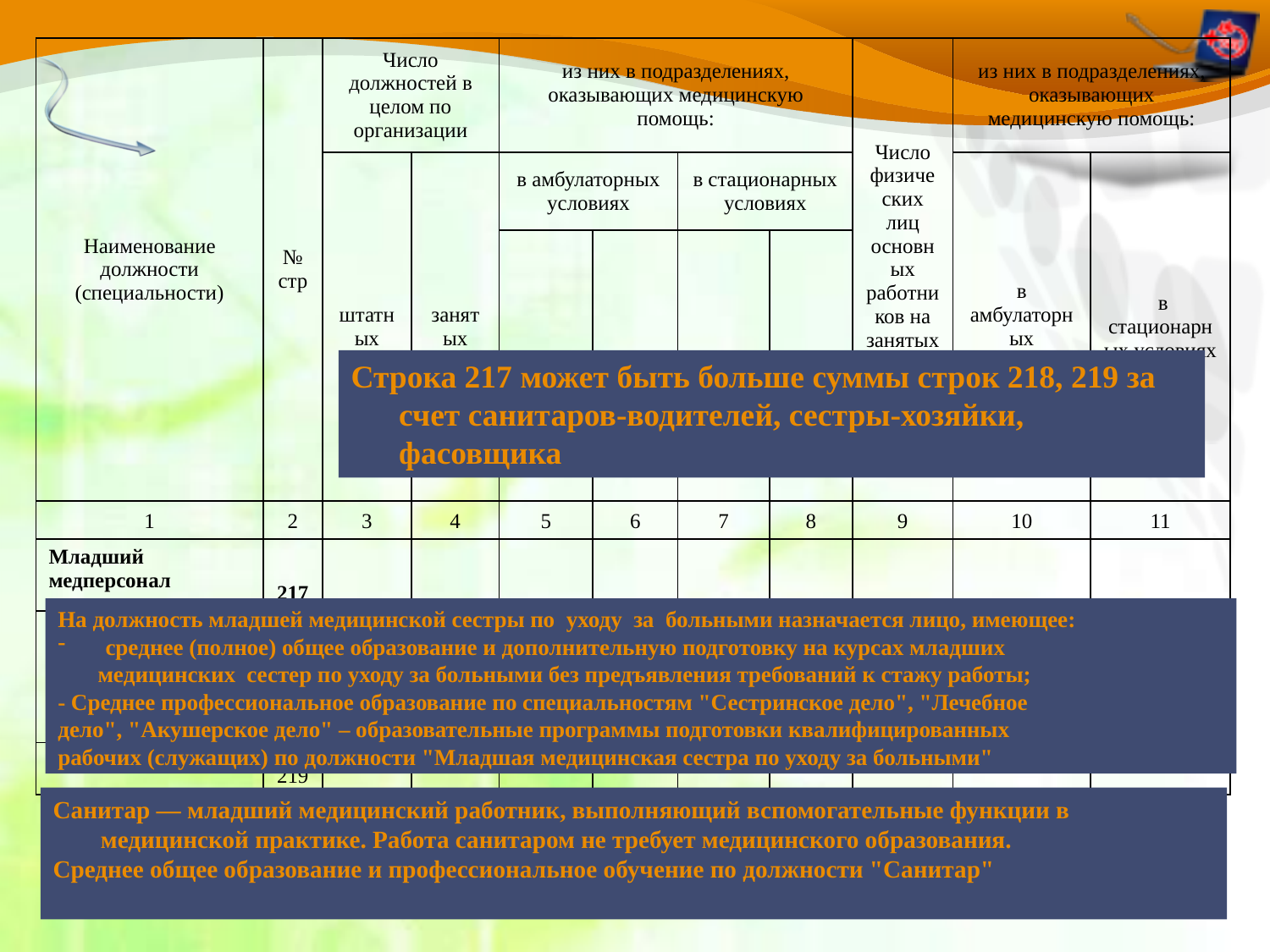

| Наименование должности (специальности) | № стр | Число должностей в целом по организации |  | из них в подразделениях, оказывающих медицинскую помощь: |  |  |  | Число физических лиц основных работников на занятых должностях | из них в подразделениях, оказывающих медицинскую помощь: |  |
| --- | --- | --- | --- | --- | --- | --- | --- | --- | --- | --- |
|  |  | штатных | занятых | в амбулаторных условиях |  | в стационарных условиях |  |  | в амбулаторных условиях | в стационарных условиях |
|  |  |  |  | штатных | занятых | штатных | занятых |  |  |  |
| 1 | 2 | 3 | 4 | 5 | 6 | 7 | 8 | 9 | 10 | 11 |
| Младший медперсонал | 217 |  |  |  |  |  |  |  |  |  |
| из них: младшие медицинские сестры по уходу за больным | 218 |  |  |  |  |  |  |  |  |  |
| санитары | 219 |  |  |  |  |  |  |  |  |  |
Строка 217 может быть больше суммы строк 218, 219 за счет санитаров-водителей, сестры-хозяйки, фасовщика
На должность младшей медицинской сестры по  уходу  за  больными назначается лицо, имеющее:
среднее (полное) общее образование и дополнительную подготовку на курсах младших
       медицинских  сестер по уходу за больными без предъявления требований к стажу работы;
- Среднее профессиональное образование по специальностям "Сестринское дело", "Лечебное
дело", "Акушерское дело" – образовательные программы подготовки квалифицированных
рабочих (служащих) по должности "Младшая медицинская сестра по уходу за больными"
Санитар — младший медицинский работник, выполняющий вспомогательные функции в медицинской практике. Работа санитаром не требует медицинского образования.
Среднее общее образование и профессиональное обучение по должности "Санитар"